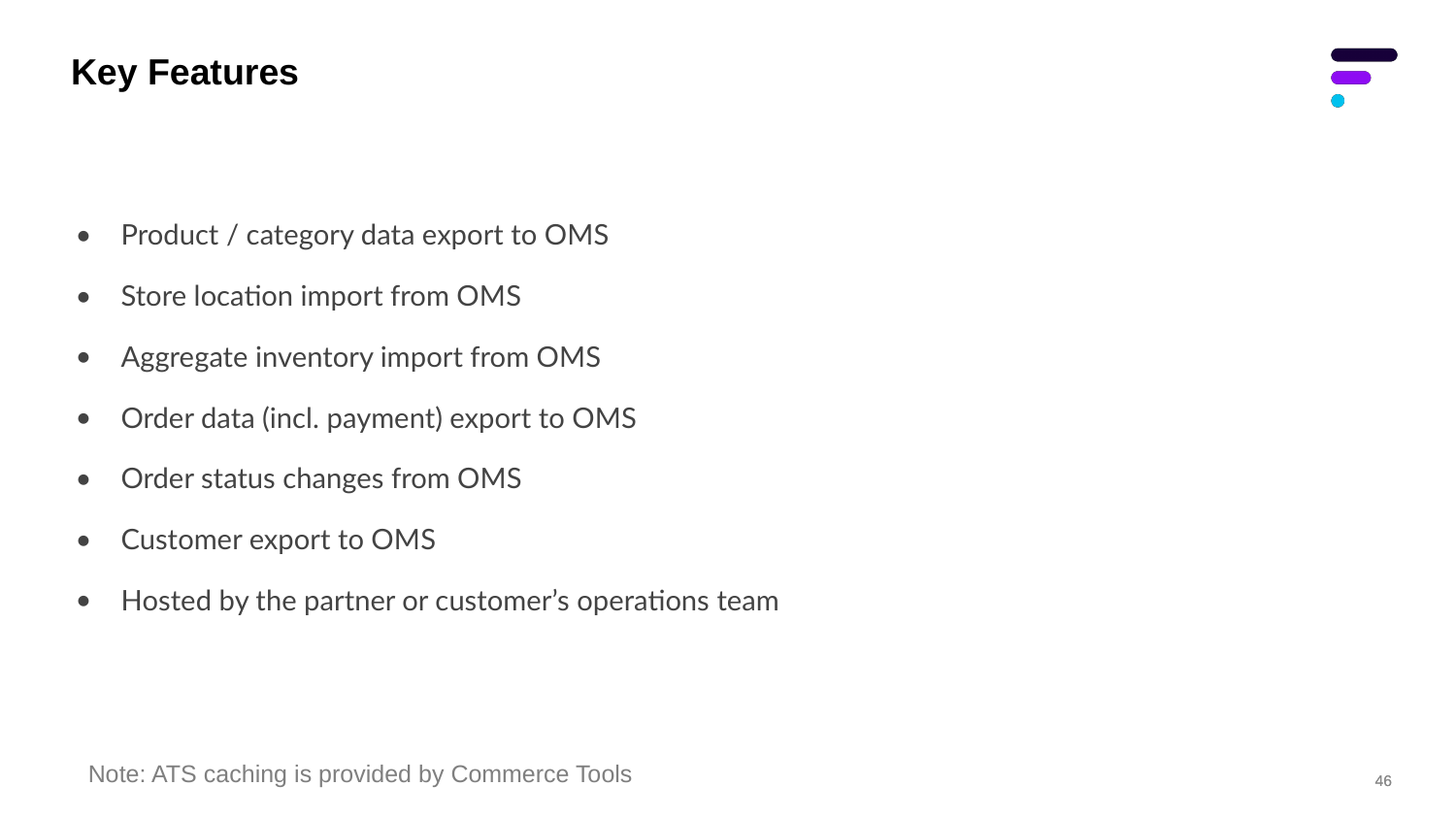

# Key Features
Product / category data export to OMS
Store location import from OMS
Aggregate inventory import from OMS
Order data (incl. payment) export to OMS
Order status changes from OMS
Customer export to OMS
Hosted by the partner or customer’s operations team
Note: ATS caching is provided by Commerce Tools